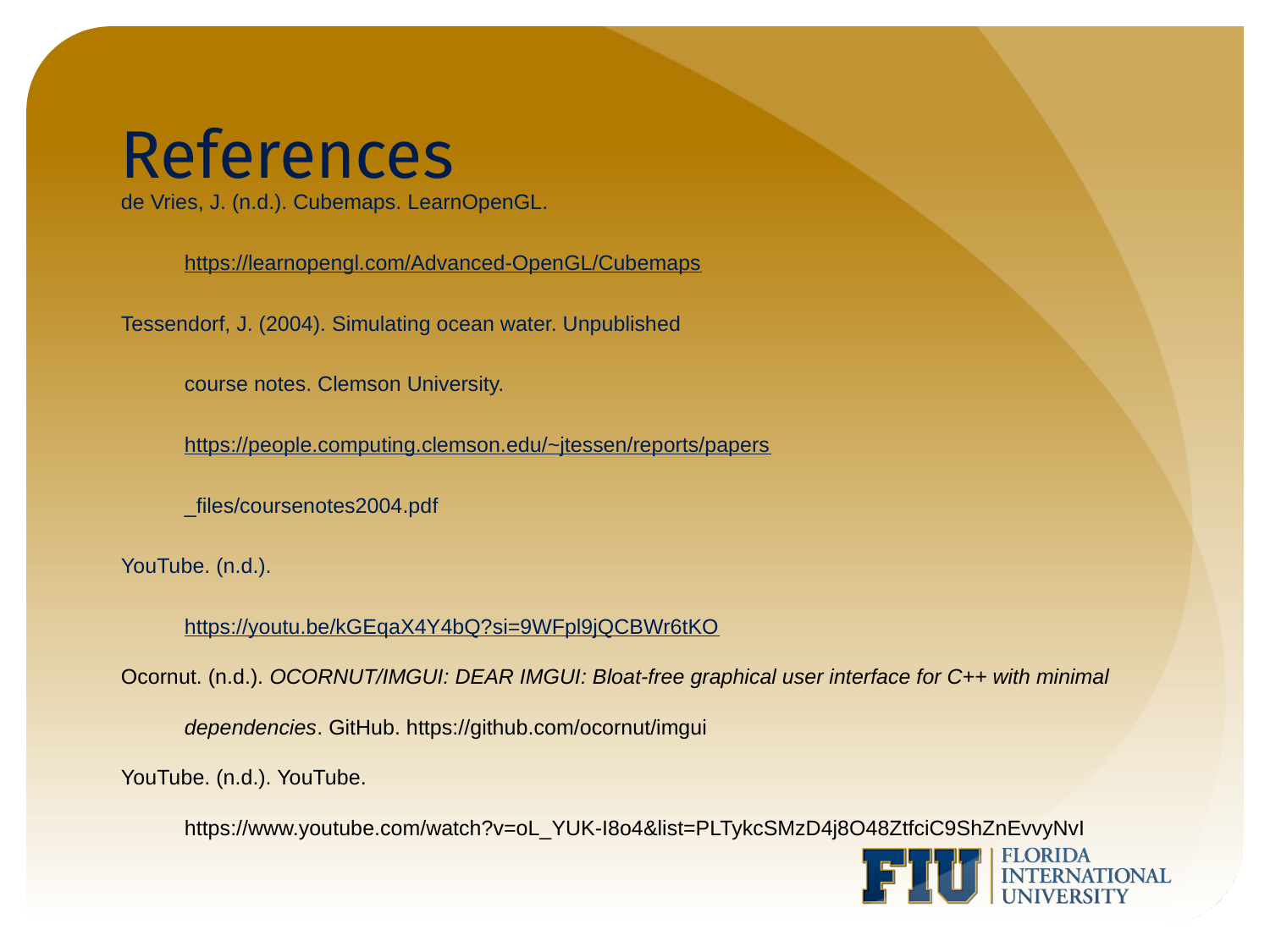

# References
de Vries, J. (n.d.). Cubemaps. LearnOpenGL.
https://learnopengl.com/Advanced-OpenGL/Cubemaps
Tessendorf, J. (2004). Simulating ocean water. Unpublished
course notes. Clemson University.
https://people.computing.clemson.edu/~jtessen/reports/papers
_files/coursenotes2004.pdf
YouTube. (n.d.).
https://youtu.be/kGEqaX4Y4bQ?si=9WFpl9jQCBWr6tKO
Ocornut. (n.d.). OCORNUT/IMGUI: DEAR IMGUI: Bloat-free graphical user interface for C++ with minimal
dependencies. GitHub. https://github.com/ocornut/imgui
YouTube. (n.d.). YouTube.
https://www.youtube.com/watch?v=oL_YUK-I8o4&list=PLTykcSMzD4j8O48ZtfciC9ShZnEvvyNvI